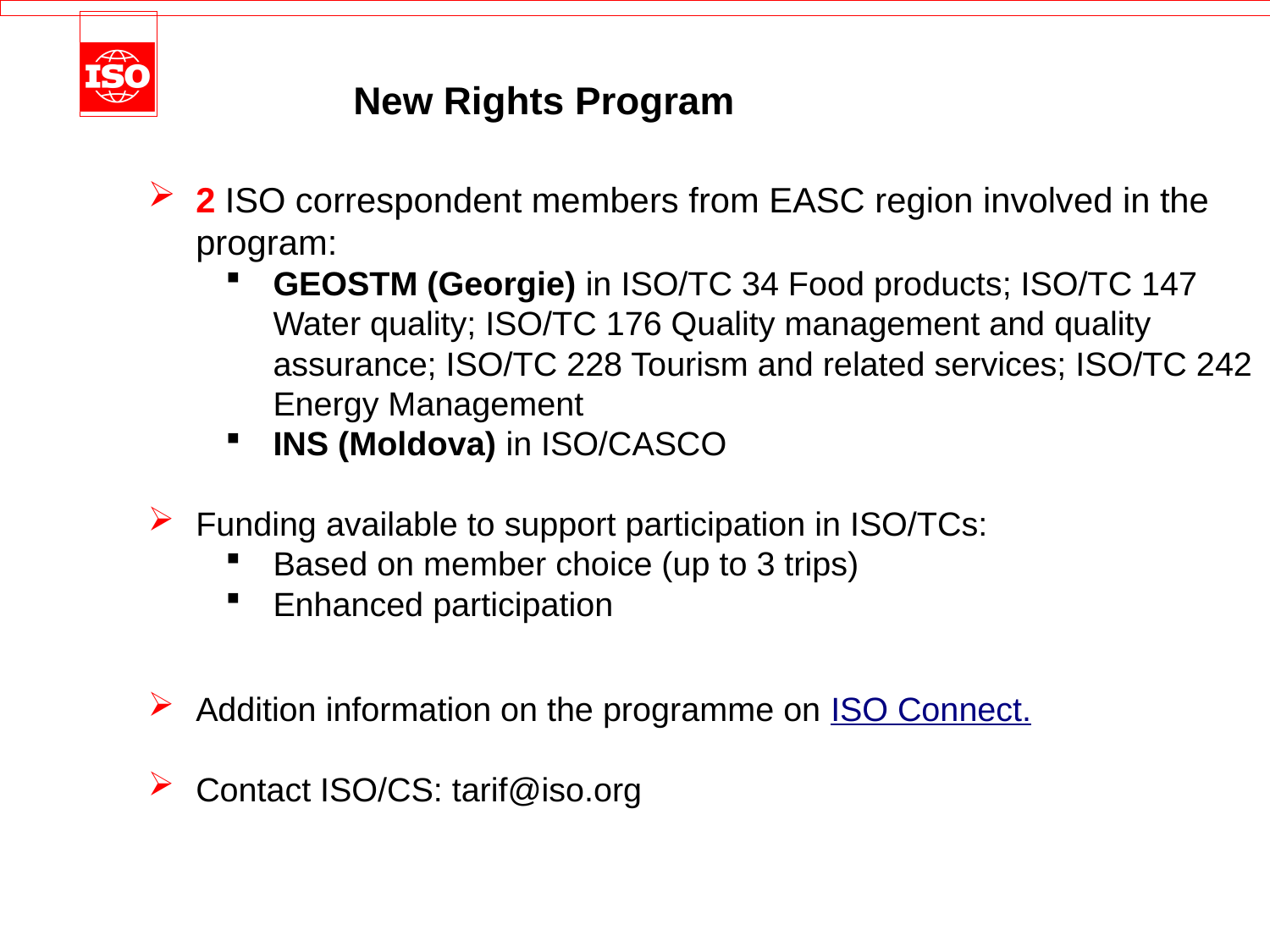

New Rights Program
2 ISO correspondent members from EASC region involved in the program:
GEOSTM (Georgie) in ISO/TC 34 Food products; ISO/TC 147 Water quality; ISO/TC 176 Quality management and quality assurance; ISO/TC 228 Tourism and related services; ISO/TC 242 Energy Management
INS (Moldova) in ISO/CASCO

Funding available to support participation in ISO/TCs:
Based on member choice (up to 3 trips)
Enhanced participation

Addition information on the programme on ISO Connect.

Contact ISO/CS: tarif@iso.org